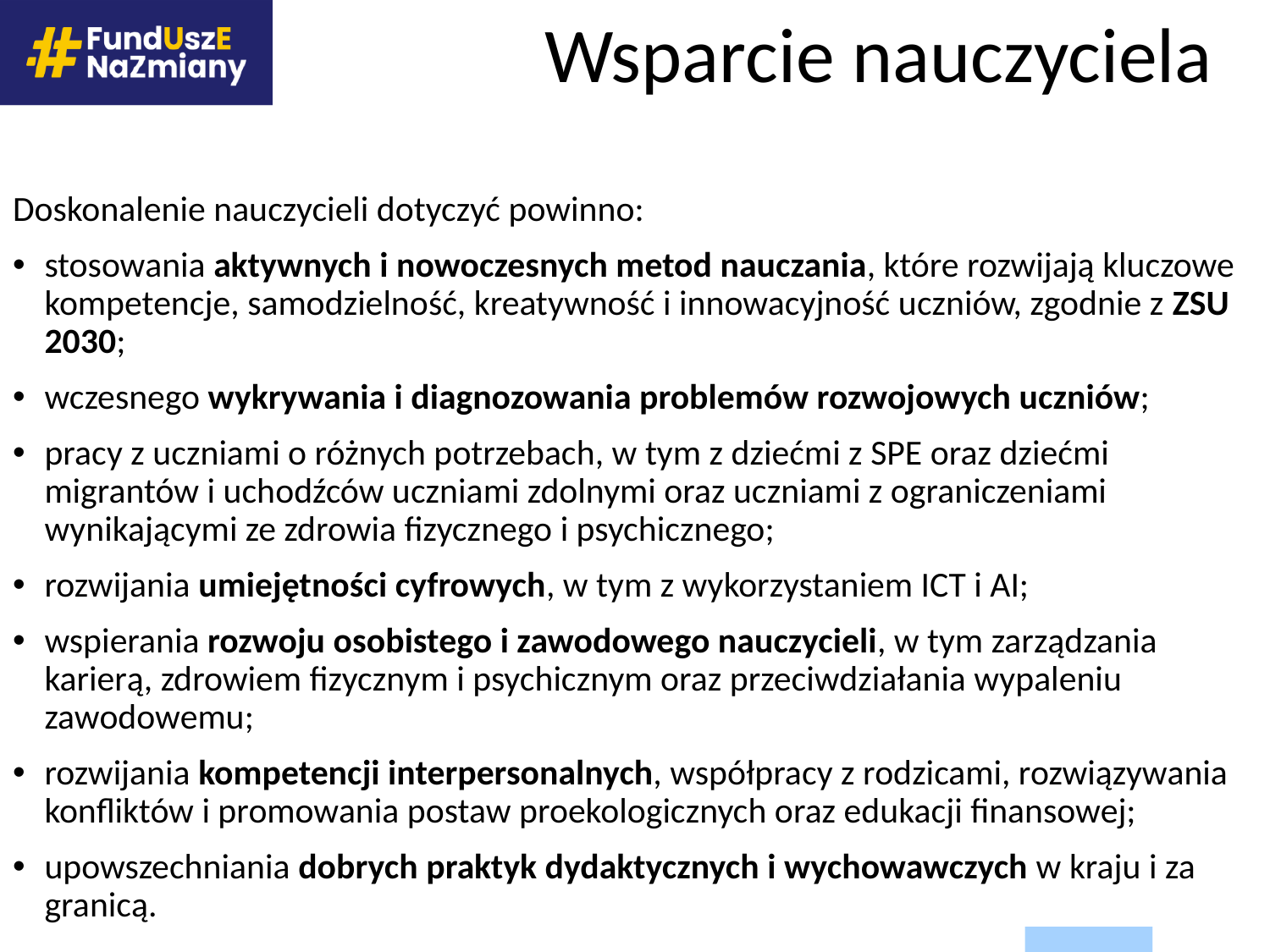

# Wsparcie nauczyciela

Doskonalenie nauczycieli dotyczyć powinno:
stosowania aktywnych i nowoczesnych metod nauczania, które rozwijają kluczowe kompetencje, samodzielność, kreatywność i innowacyjność uczniów, zgodnie z ZSU 2030;
wczesnego wykrywania i diagnozowania problemów rozwojowych uczniów;
pracy z uczniami o różnych potrzebach, w tym z dziećmi z SPE oraz dziećmi migrantów i uchodźców uczniami zdolnymi oraz uczniami z ograniczeniami wynikającymi ze zdrowia fizycznego i psychicznego;
rozwijania umiejętności cyfrowych, w tym z wykorzystaniem ICT i AI;
wspierania rozwoju osobistego i zawodowego nauczycieli, w tym zarządzania karierą, zdrowiem fizycznym i psychicznym oraz przeciwdziałania wypaleniu zawodowemu;
rozwijania kompetencji interpersonalnych, współpracy z rodzicami, rozwiązywania konfliktów i promowania postaw proekologicznych oraz edukacji finansowej;
upowszechniania dobrych praktyk dydaktycznych i wychowawczych w kraju i za granicą.